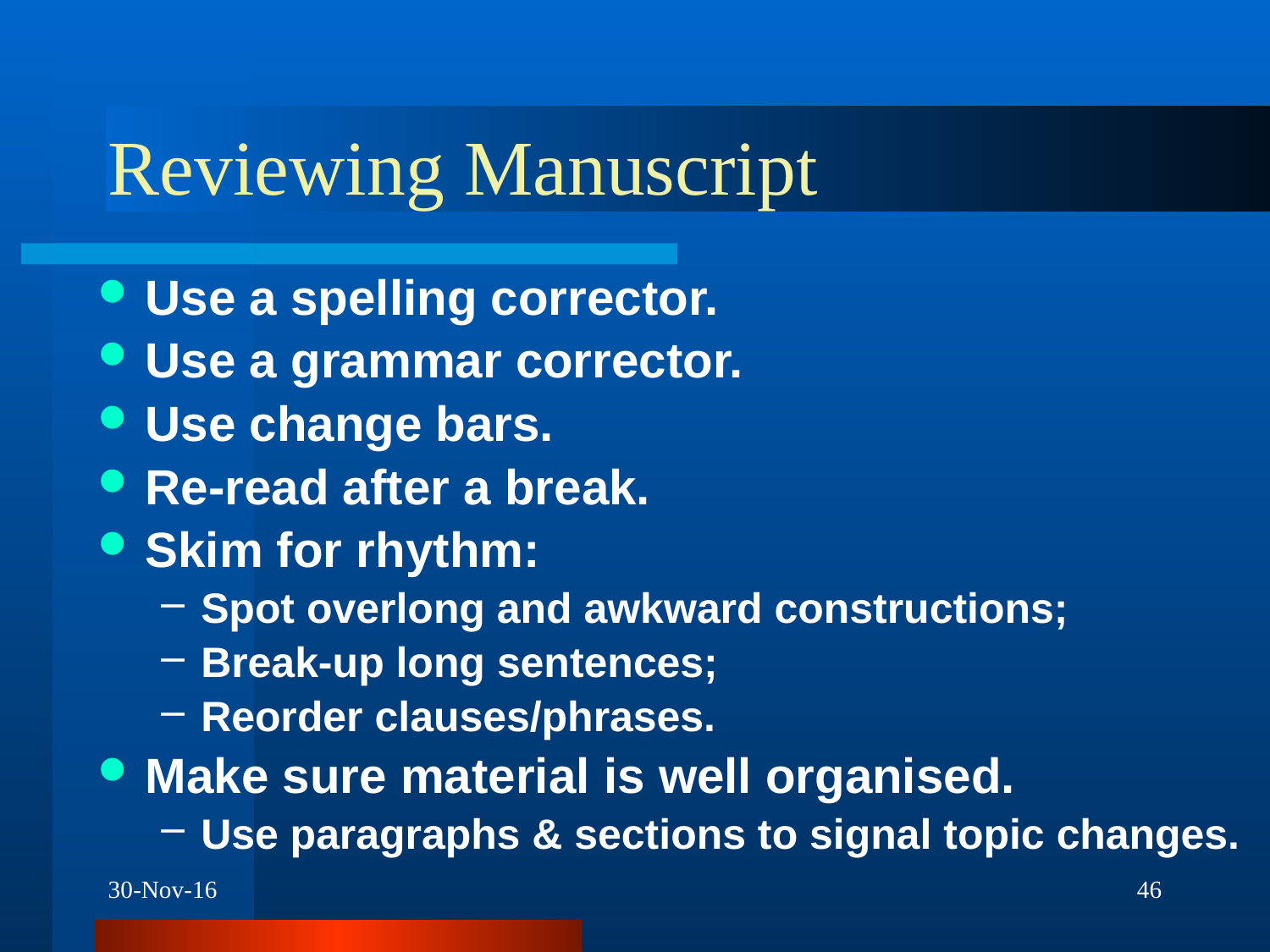

# Reviewing Manuscript
Use a spelling corrector.
Use a grammar corrector.
Use change bars.
Re-read after a break.
Skim for rhythm:
Spot overlong and awkward constructions;
Break-up long sentences;
Reorder clauses/phrases.
Make sure material is well organised.
Use paragraphs & sections to signal topic changes.
30-Nov-16
46